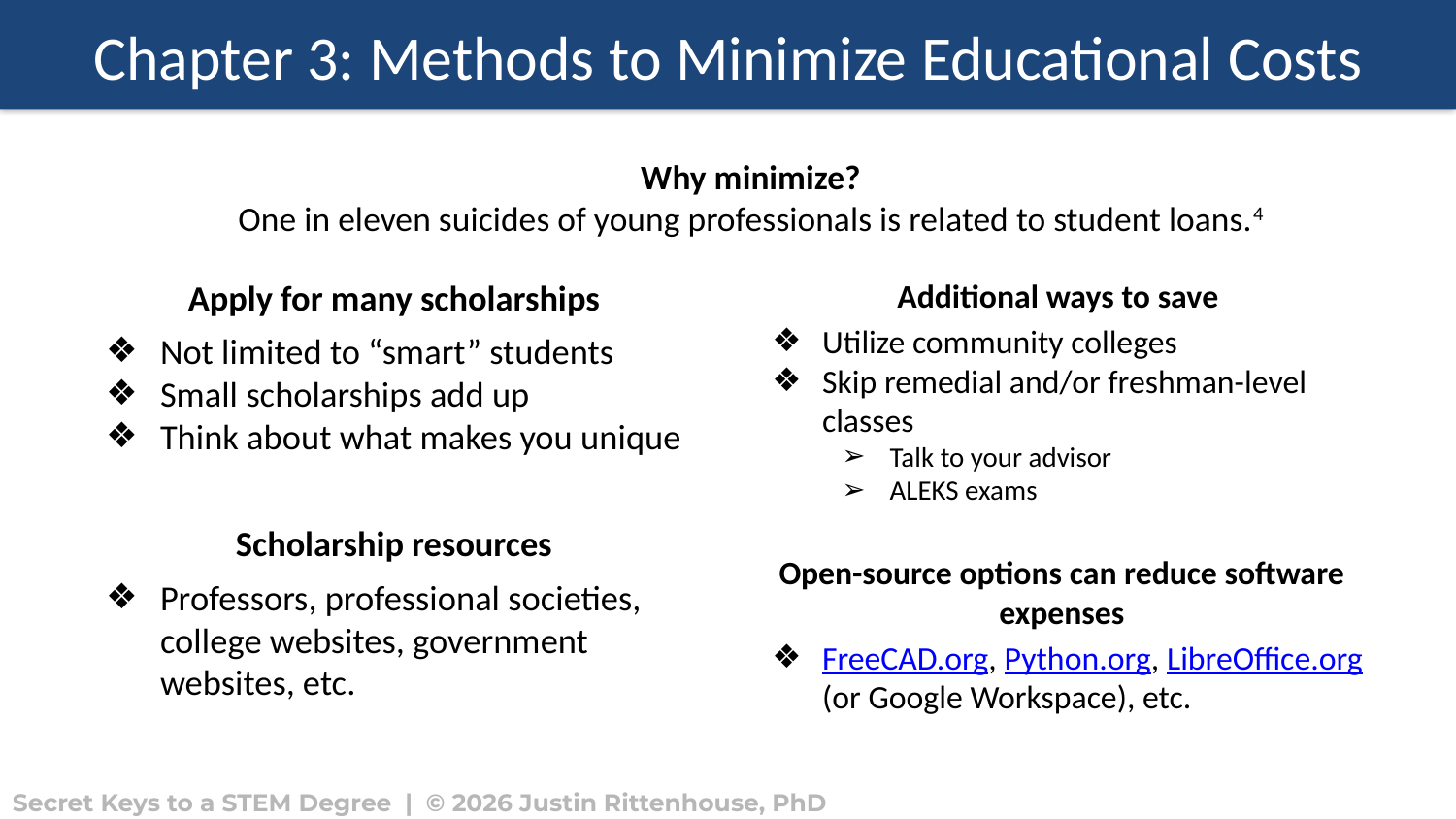

# Chapter 3: Methods to Minimize Educational Costs
Why minimize?
One in eleven suicides of young professionals is related to student loans.4
Additional ways to save
Utilize community colleges
Skip remedial and/or freshman-level classes
Talk to your advisor
ALEKS exams

Open-source options can reduce software expenses
FreeCAD.org, Python.org, LibreOffice.org (or Google Workspace), etc.
Apply for many scholarships
Not limited to “smart” students
Small scholarships add up
Think about what makes you unique

Scholarship resources
Professors, professional societies, college websites, government websites, etc.